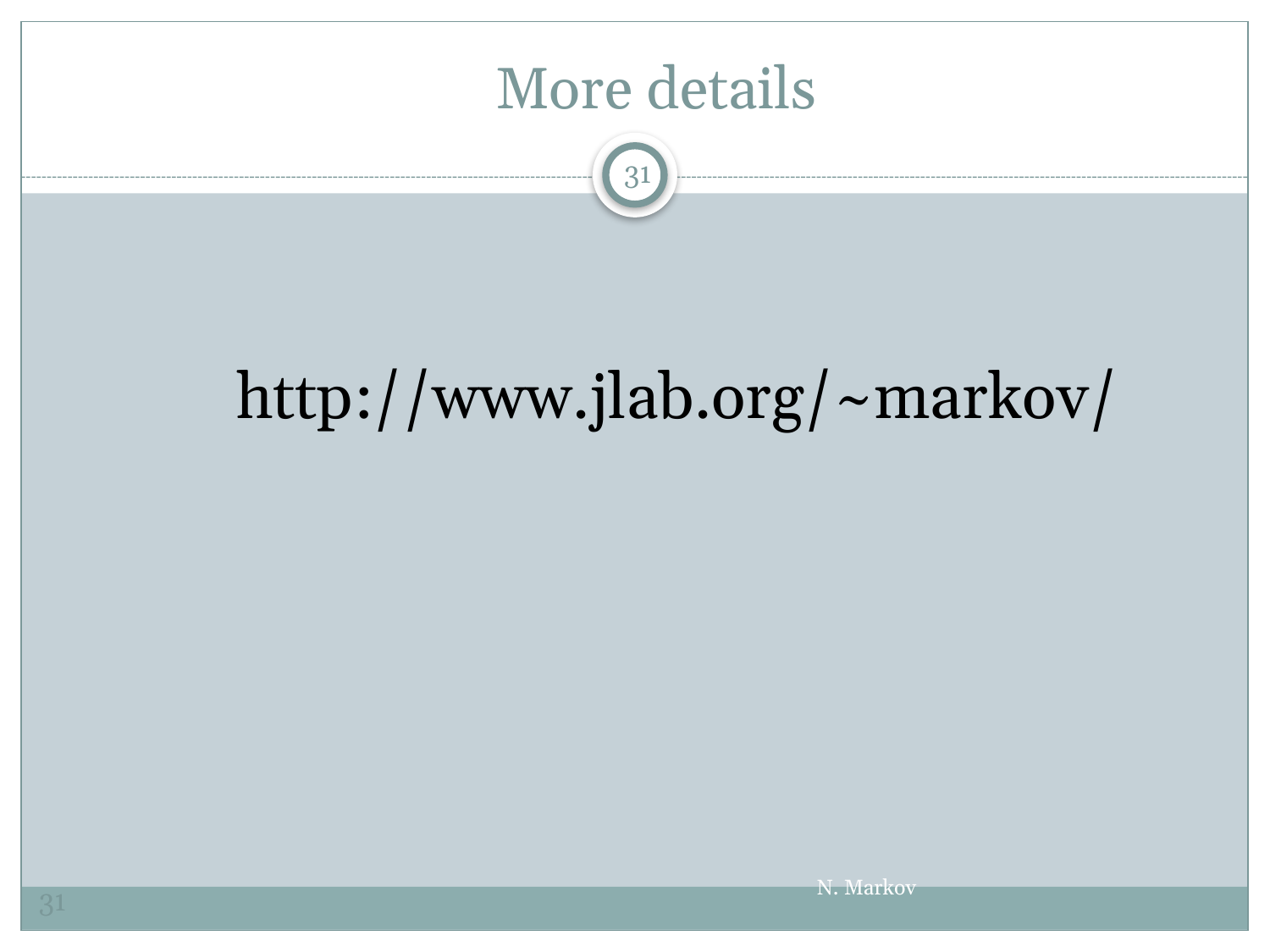

More details
31
http://www.jlab.org/~markov/

31
N. Markov